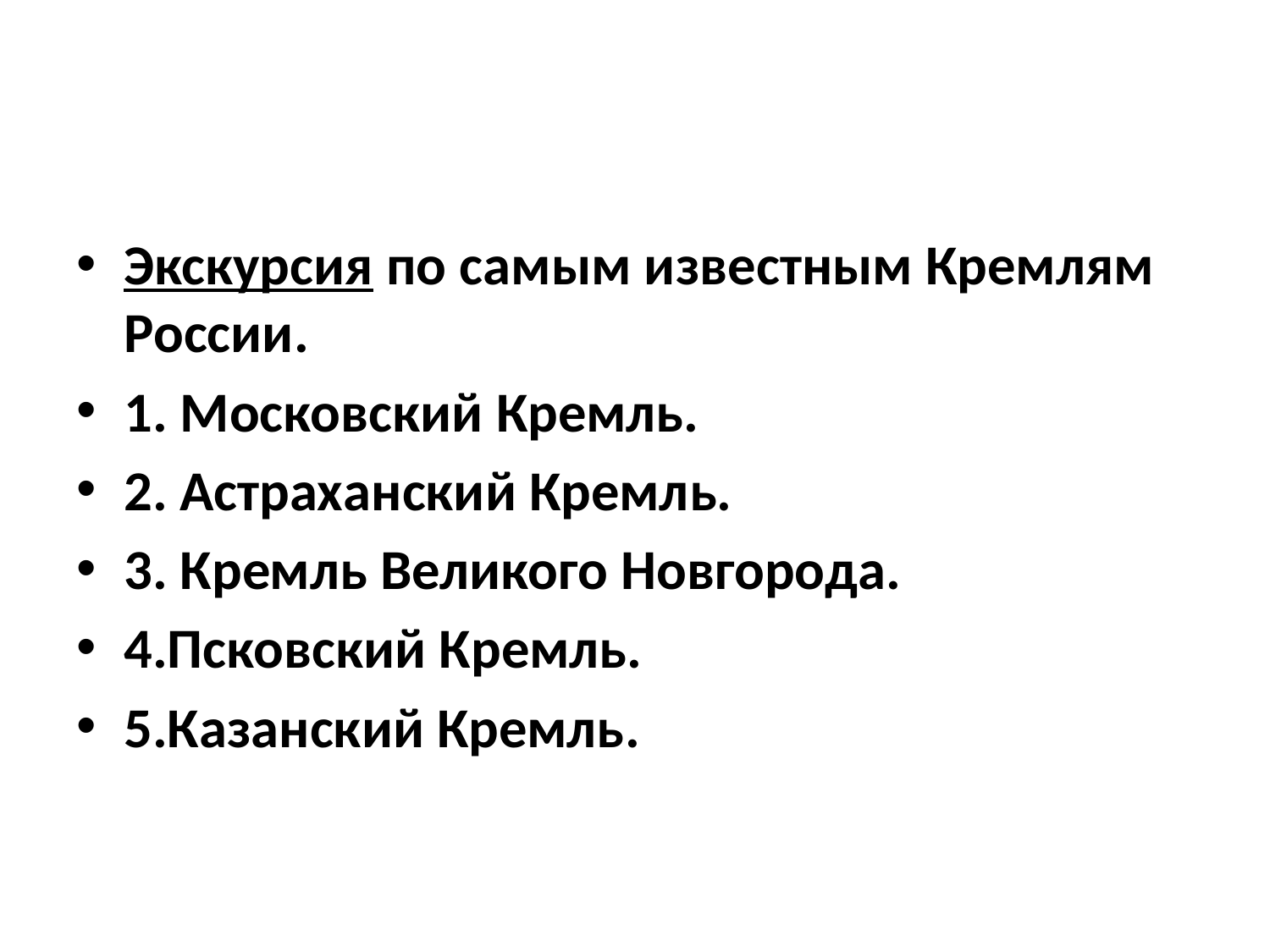

#
Экскурсия по самым известным Кремлям России.
1. Московский Кремль.
2. Астраханский Кремль.
3. Кремль Великого Новгорода.
4.Псковский Кремль.
5.Казанский Кремль.